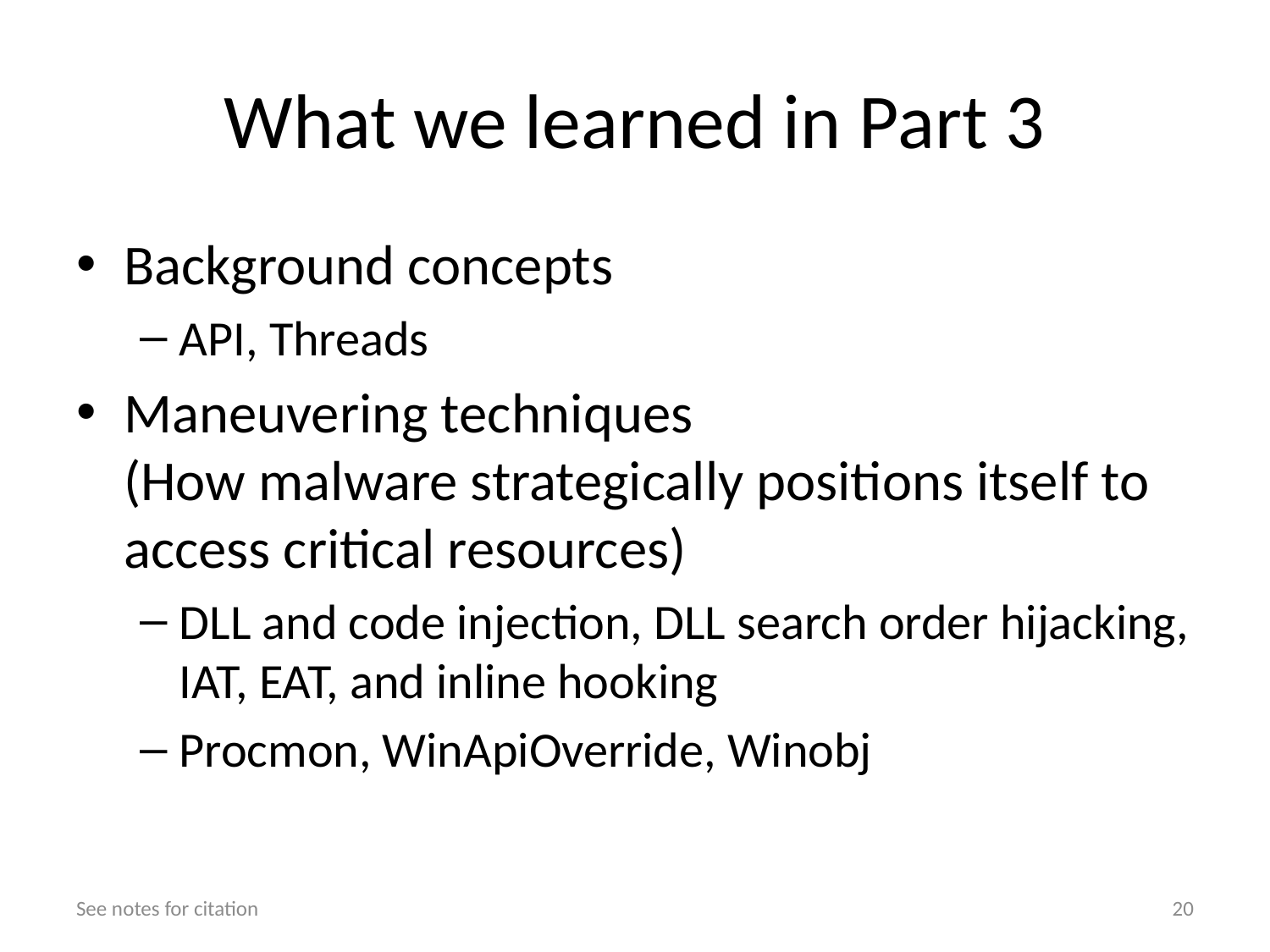

# What we learned in Part 3
Background concepts
API, Threads
Maneuvering techniques
(How malware strategically positions itself to access critical resources)
DLL and code injection, DLL search order hijacking, IAT, EAT, and inline hooking
Procmon, WinApiOverride, Winobj
See notes for citation
20